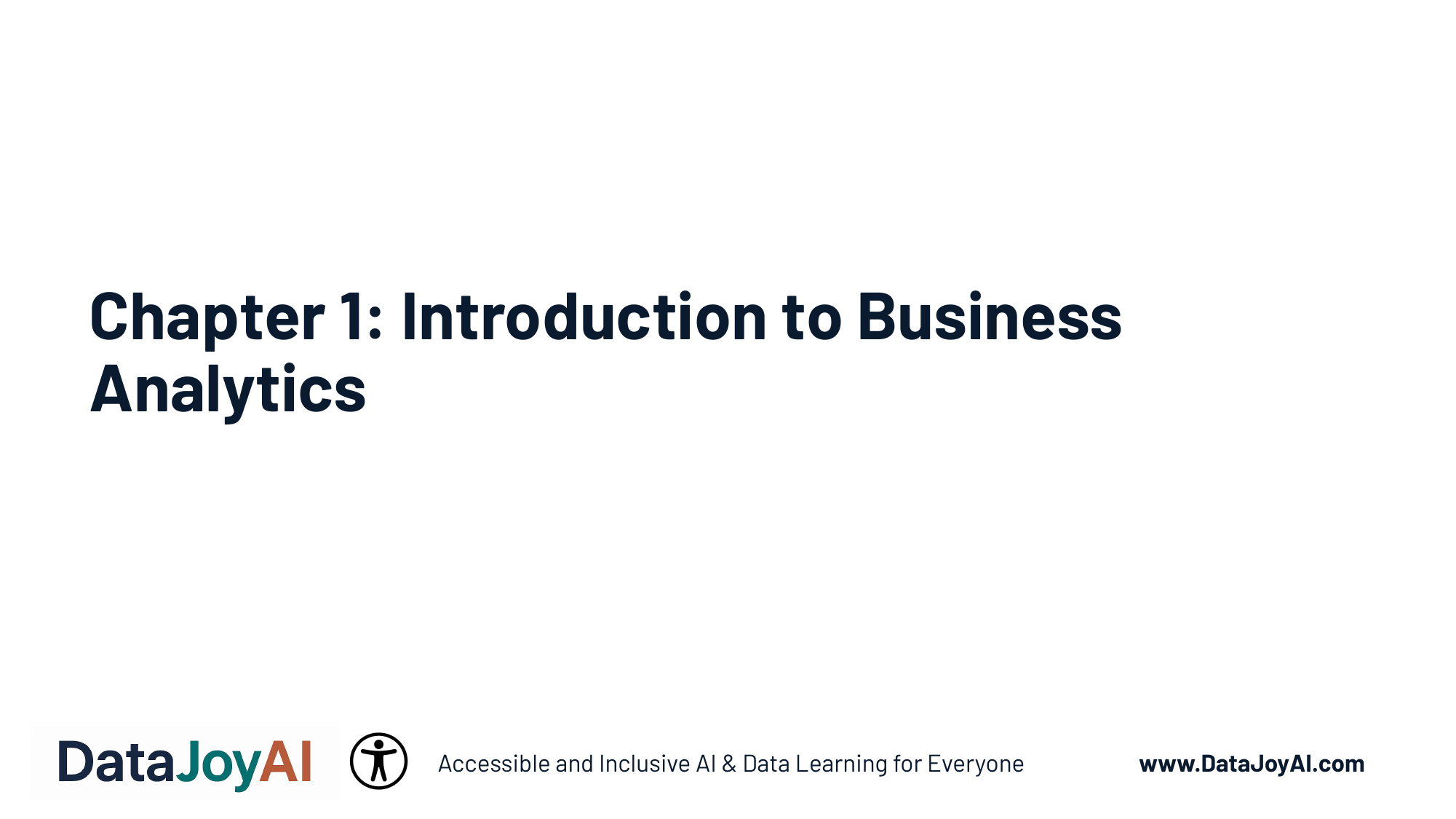

# Chapter 1: Introduction to Business Analytics